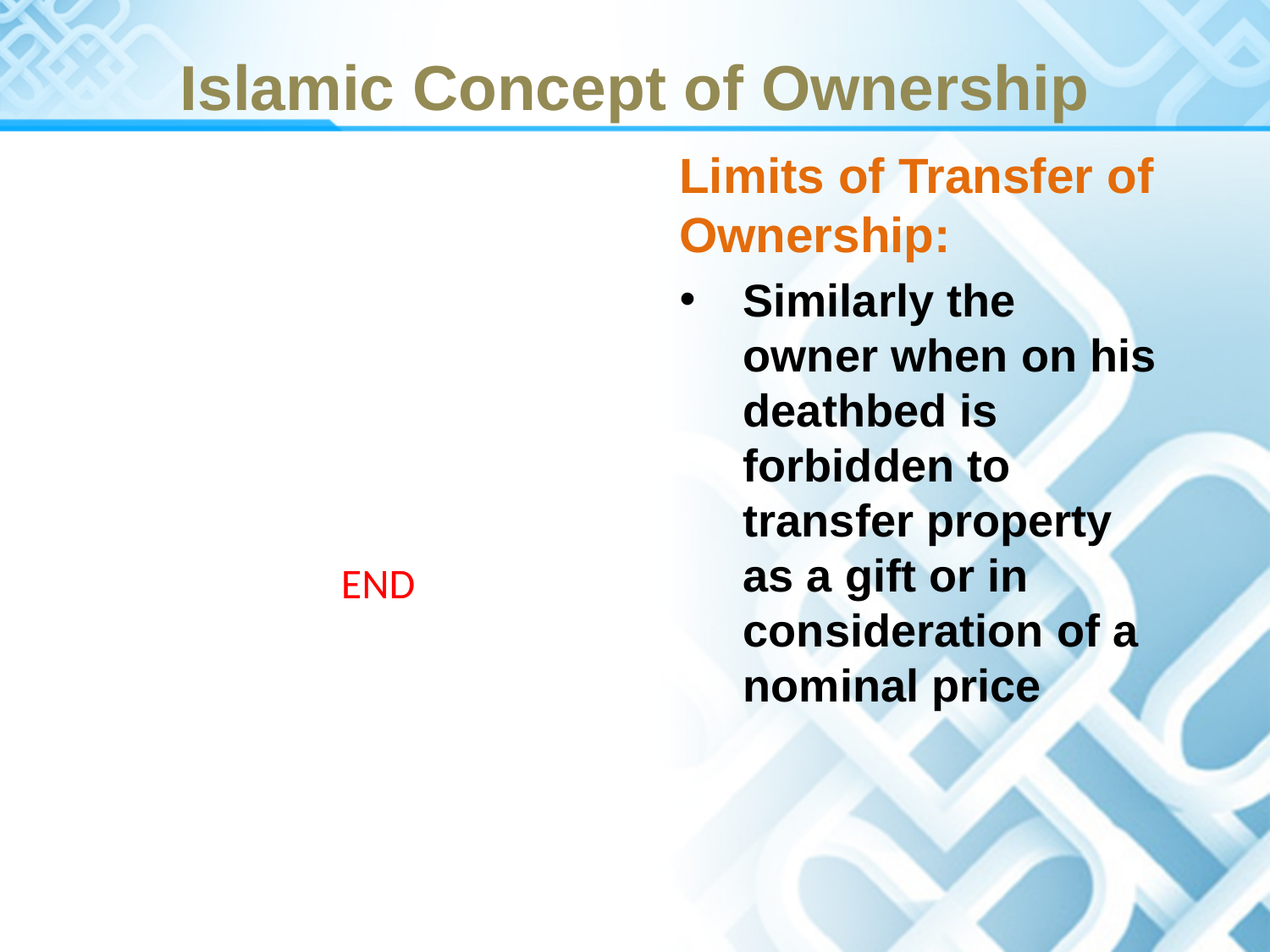

Islamic Concept of Ownership
Limits of Transfer of Ownership:
Similarly the owner when on his deathbed is forbidden to transfer property as a gift or in consideration of a nominal price
END